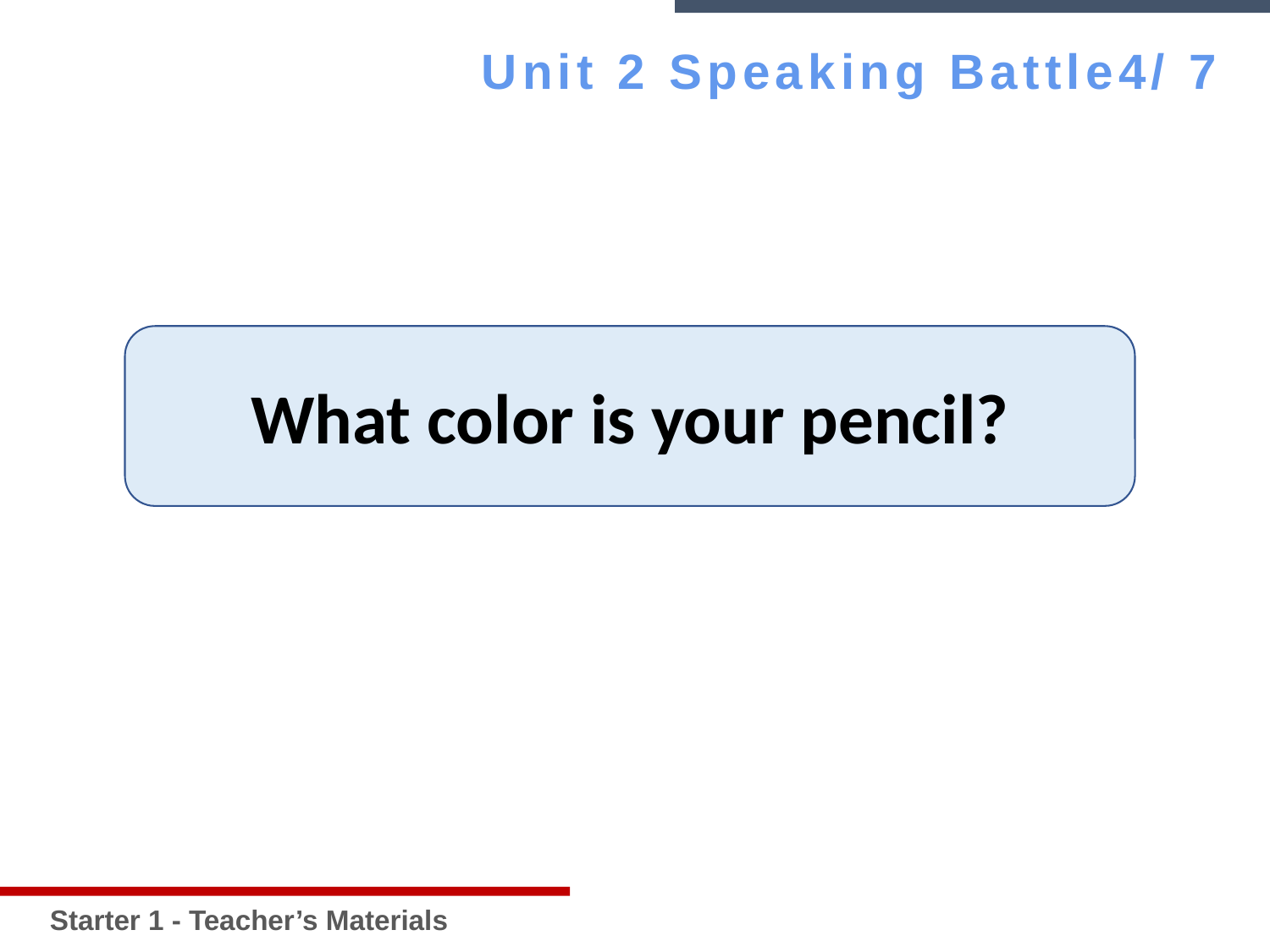

Starter 1 - Teacher’s Materials
Unit 2 Speaking Battle4/ 7
What color is your pencil?